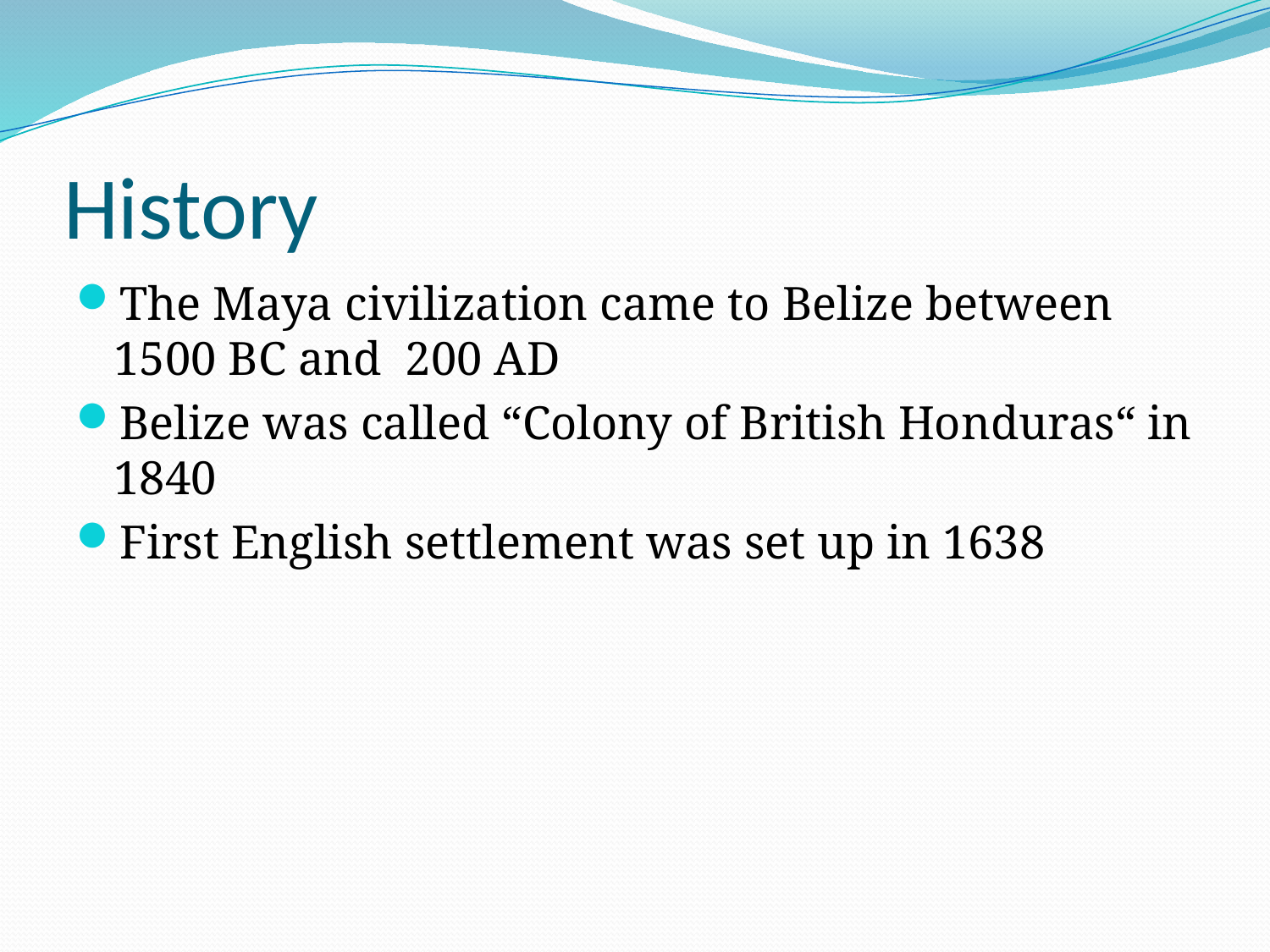

# History
The Maya civilization came to Belize between 1500 BC and  200 AD
Belize was called “Colony of British Honduras“ in 1840
First English settlement was set up in 1638